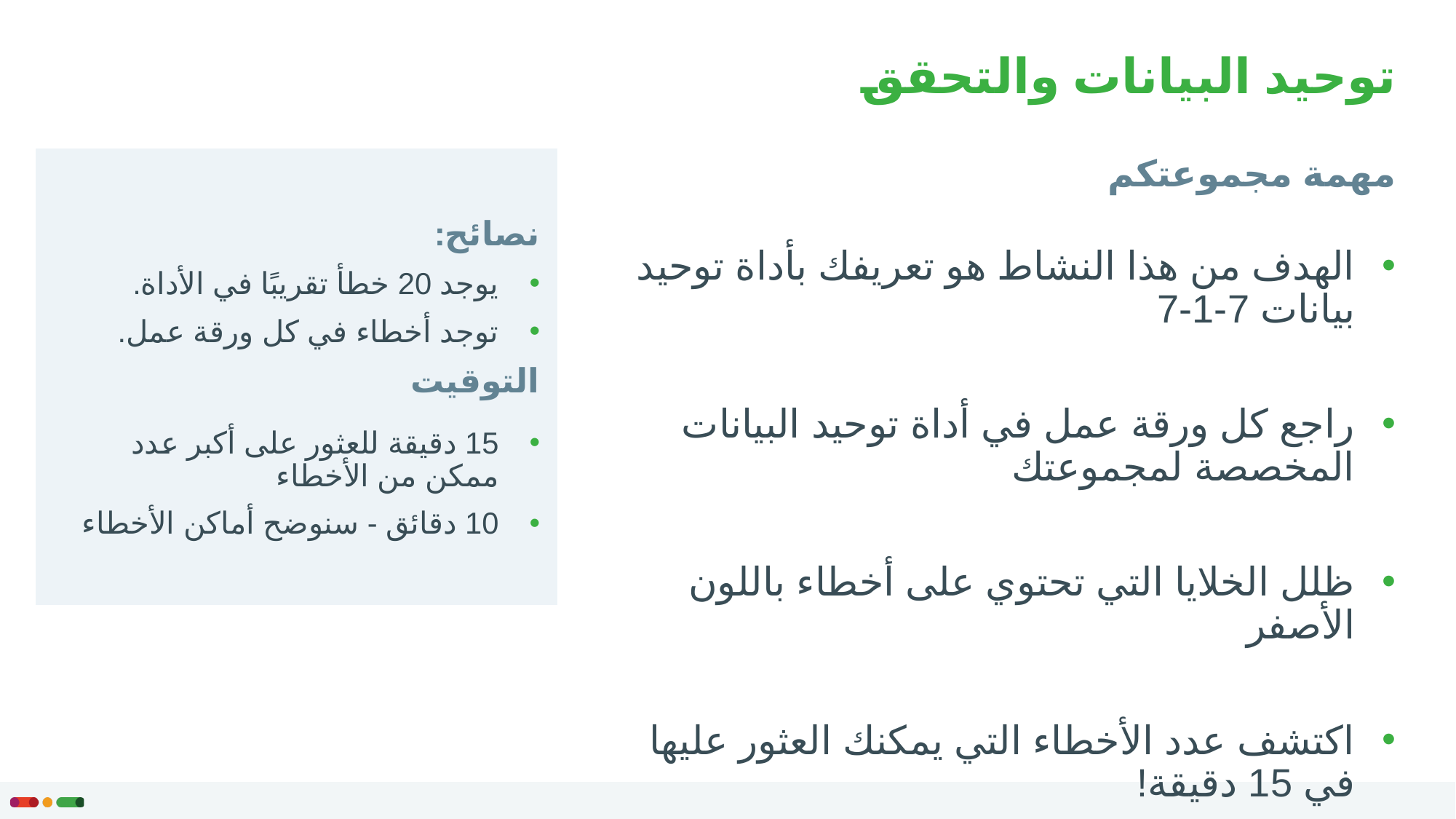

توحيد البيانات والتحقق
مهمة مجموعتكم

الهدف من هذا النشاط هو تعريفك بأداة توحيد بيانات 7-1-7

راجع كل ورقة عمل في أداة توحيد البيانات المخصصة لمجموعتك

ظلل الخلايا التي تحتوي على أخطاء باللون الأصفر

اكتشف عدد الأخطاء التي يمكنك العثور عليها في 15 دقيقة!
نصائح:
يوجد 20 خطأ تقريبًا في الأداة.
توجد أخطاء في كل ورقة عمل.
التوقيت
15 دقيقة للعثور على أكبر عدد ممكن من الأخطاء
10 دقائق - سنوضح أماكن الأخطاء